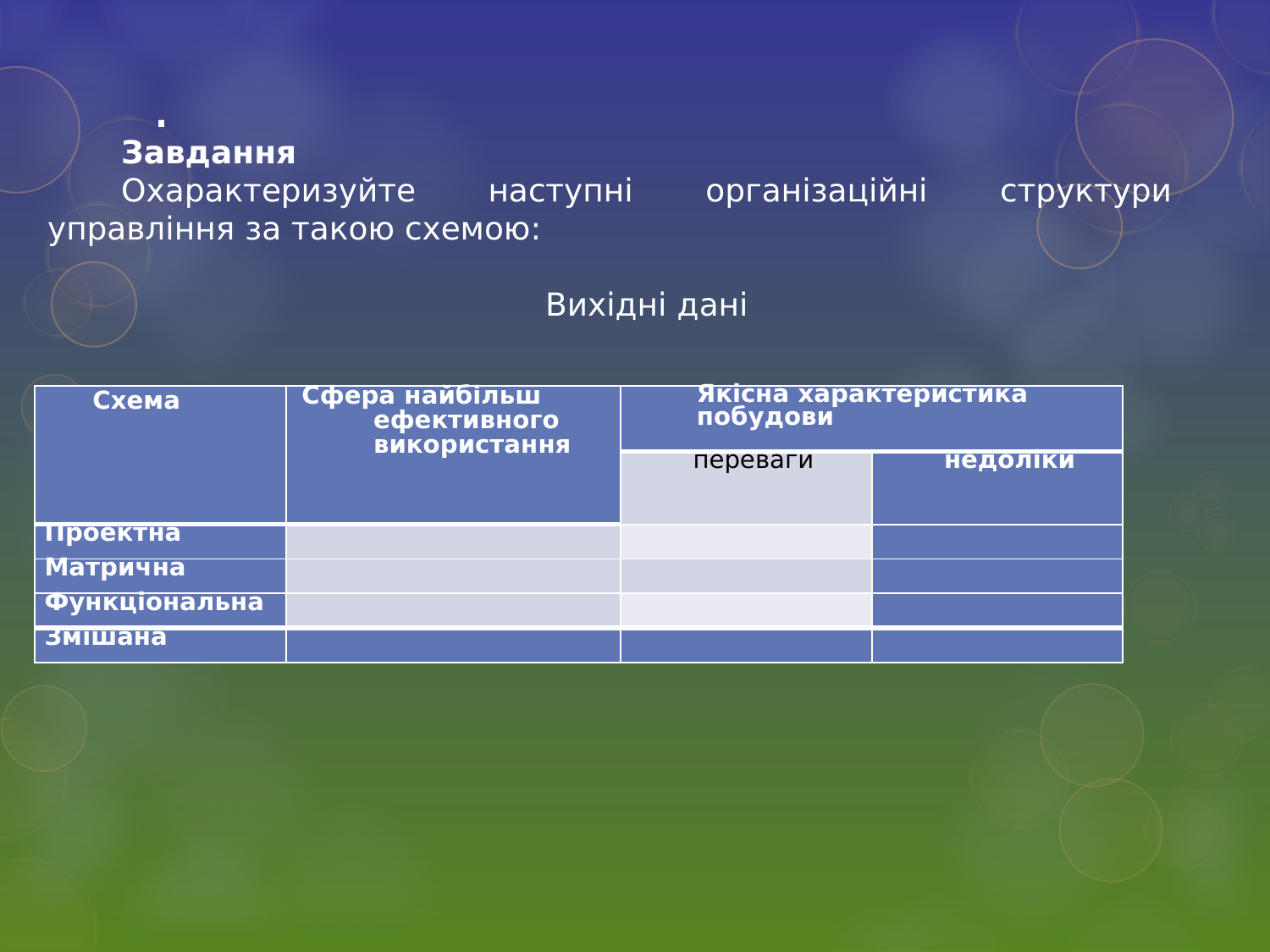

# .
Завдання
Охарактеризуйте наступні організаційні структури управління за такою схемою:

Вихідні дані
| Схема | Сфера найбільш ефективного використання | Якісна характеристика побудови |  |
| --- | --- | --- | --- |
|  |  | переваги | недоліки |
| Проектна |  |  |  |
| Матрична |  |  |  |
| Функціональна |  |  |  |
| Змішана |  |  |  |